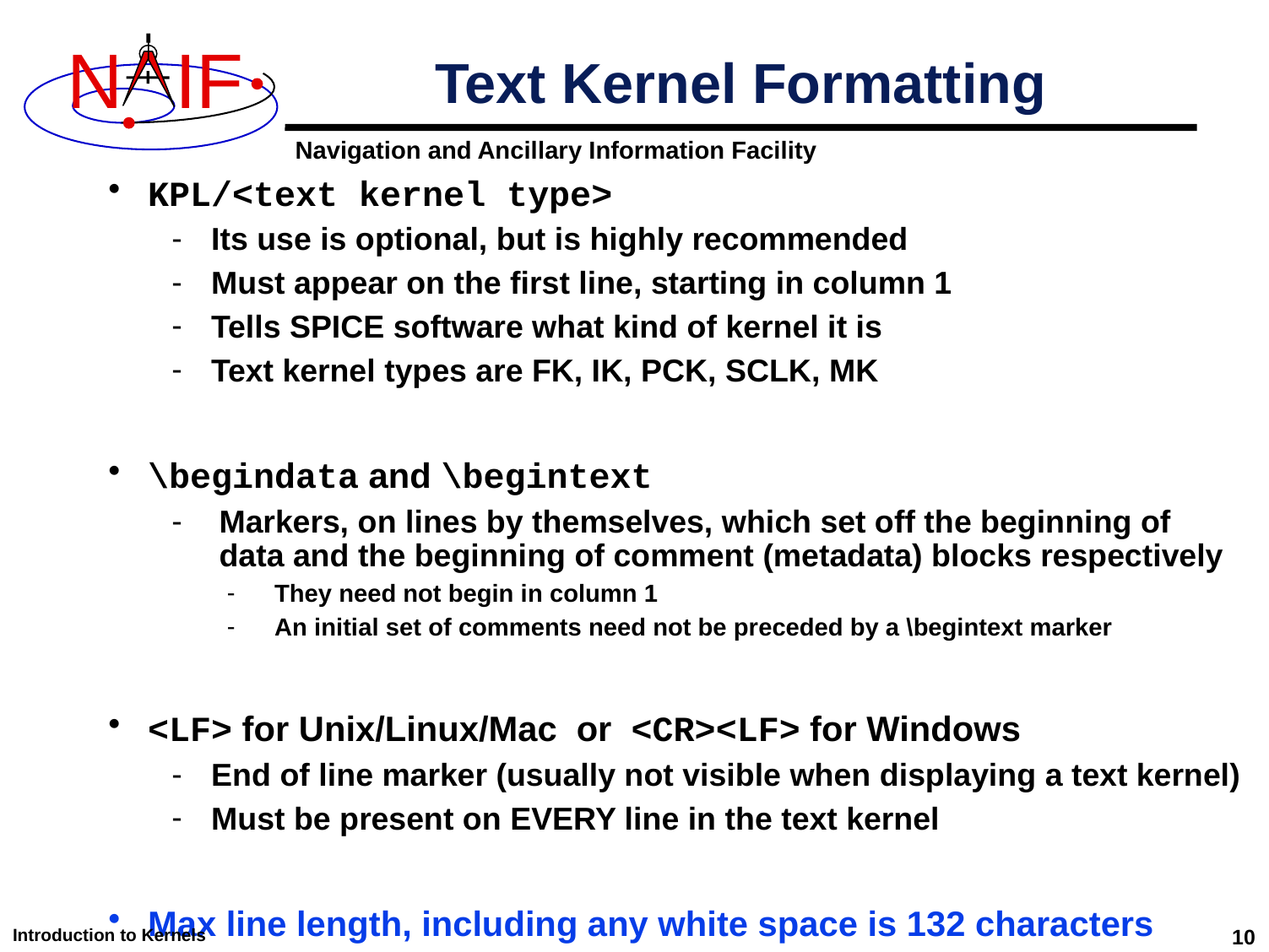

# Text Kernel Formatting
KPL/<text kernel type>
Its use is optional, but is highly recommended
Must appear on the first line, starting in column 1
Tells SPICE software what kind of kernel it is
Text kernel types are FK, IK, PCK, SCLK, MK

\begindata and \begintext
Markers, on lines by themselves, which set off the beginning of data and the beginning of comment (metadata) blocks respectively
They need not begin in column 1
An initial set of comments need not be preceded by a \begintext marker

<LF> for Unix/Linux/Mac  or  <CR><LF> for Windows
End of line marker (usually not visible when displaying a text kernel)
Must be present on EVERY line in the text kernel

Max line length, including any white space is 132 characters

Introduction to Kernels
10